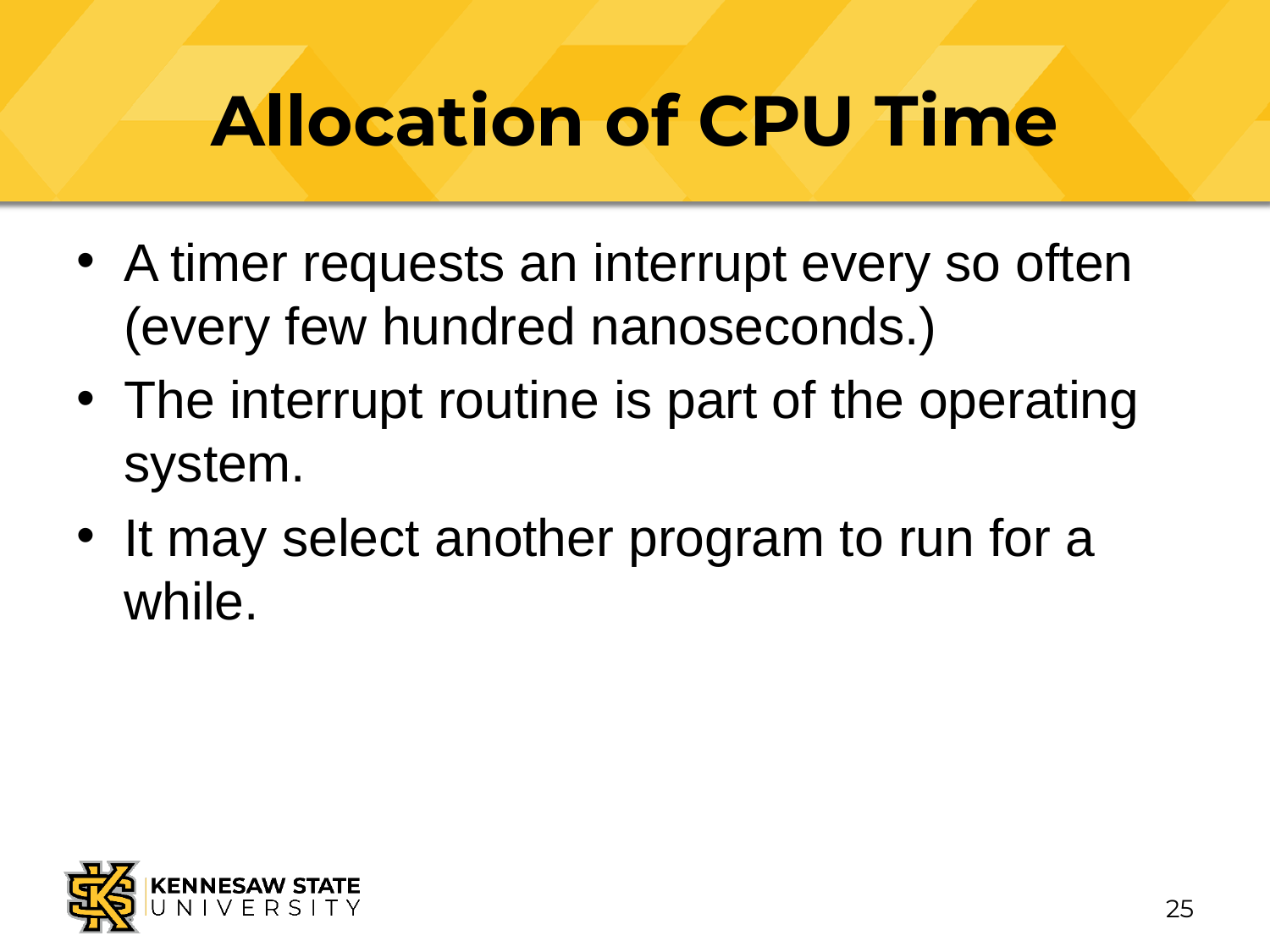

# Allocation of CPU Time
A timer requests an interrupt every so often (every few hundred nanoseconds.)
The interrupt routine is part of the operating system.
It may select another program to run for a while.
25